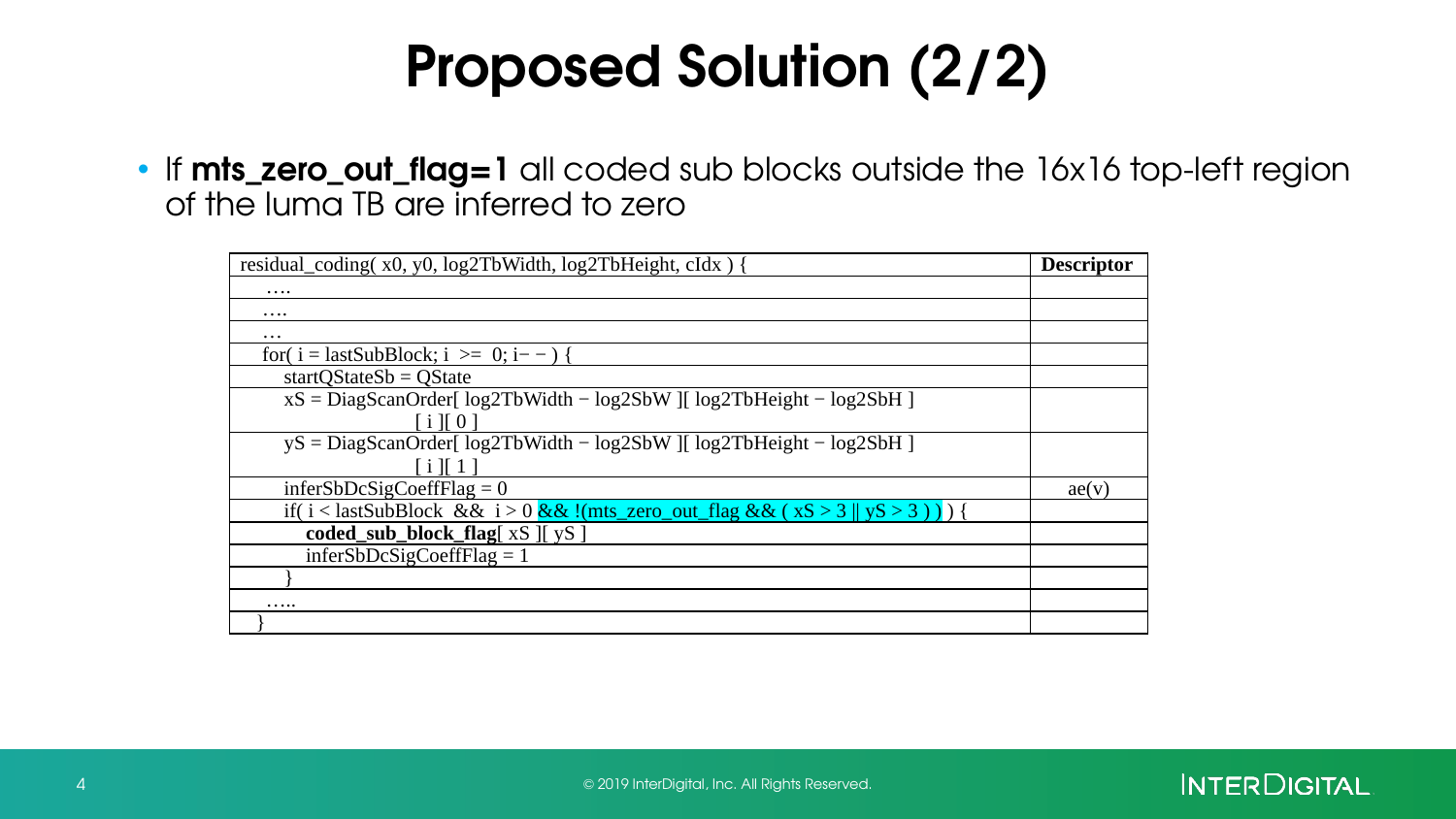

# Proposed Solution (2/2)
If mts_zero_out_flag=1 all coded sub blocks outside the 16x16 top-left region of the luma TB are inferred to zero
| residual\_coding( x0, y0, log2TbWidth, log2TbHeight, cIdx ) { | Descriptor |
| --- | --- |
| …. |  |
| …. |  |
| … |  |
| for( i = lastSubBlock; i >= 0; i− − ) { |  |
| startQStateSb = QState |  |
| xS = DiagScanOrder[ log2TbWidth − log2SbW ][ log2TbHeight − log2SbH ] [ i ][ 0 ] |  |
| yS = DiagScanOrder[ log2TbWidth − log2SbW ][ log2TbHeight − log2SbH ] [ i ][ 1 ] |  |
| inferSbDcSigCoeffFlag = 0 | ae(v) |
| if( i < lastSubBlock && i > 0 && !(mts\_zero\_out\_flag && ( xS > 3 || yS > 3 ) ) ) { |  |
| coded\_sub\_block\_flag[ xS ][ yS ] |  |
| inferSbDcSigCoeffFlag = 1 |  |
| } |  |
| ….. |  |
| } |  |
4
© 2019 InterDigital, Inc. All Rights Reserved.